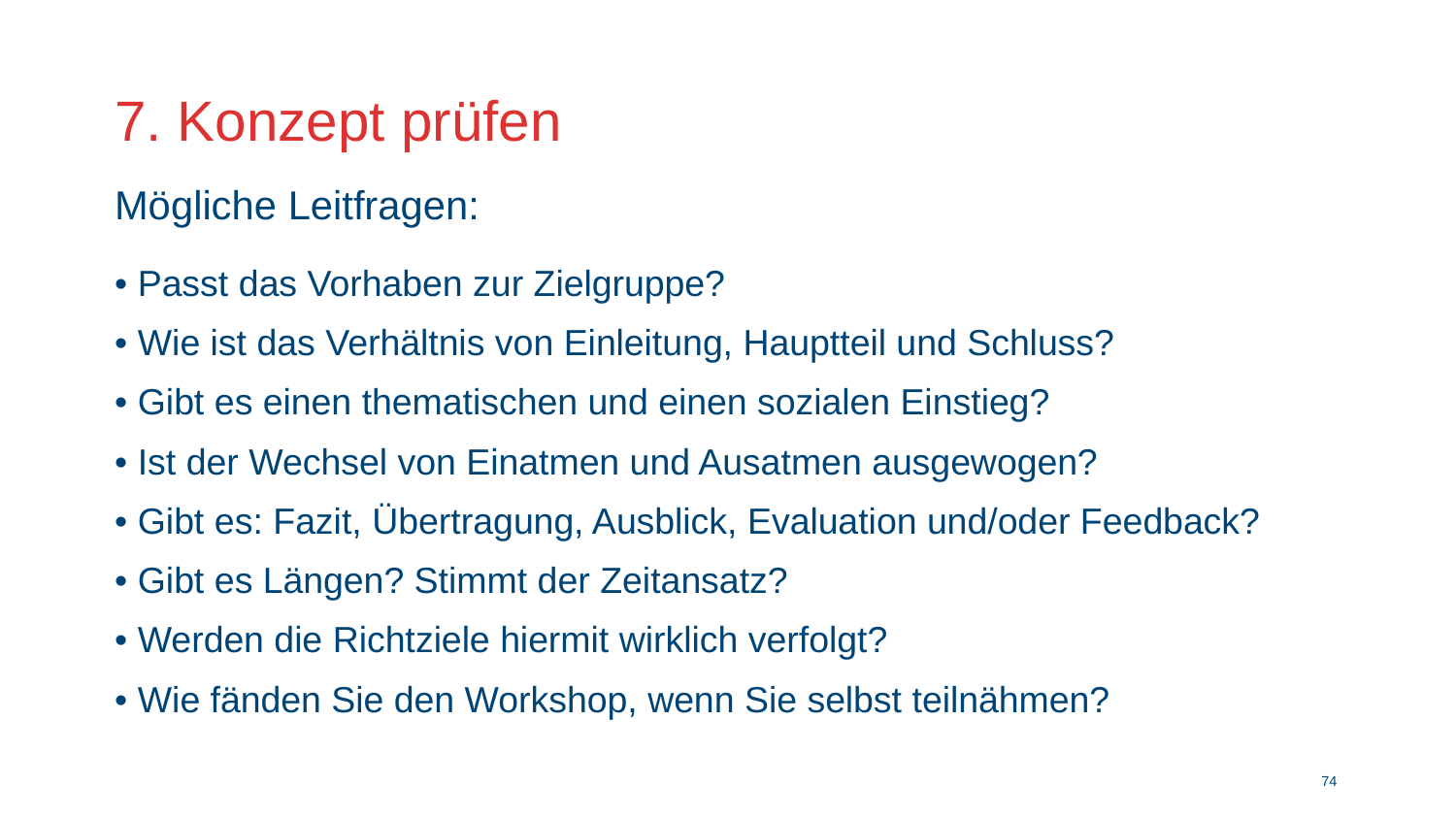

# 7. Konzept prüfen
Mögliche Leitfragen:
• Passt das Vorhaben zur Zielgruppe?
• Wie ist das Verhältnis von Einleitung, Hauptteil und Schluss?
• Gibt es einen thematischen und einen sozialen Einstieg?
• Ist der Wechsel von Einatmen und Ausatmen ausgewogen?
• Gibt es: Fazit, Übertragung, Ausblick, Evaluation und/oder Feedback?
• Gibt es Längen? Stimmt der Zeitansatz?
• Werden die Richtziele hiermit wirklich verfolgt?
• Wie fänden Sie den Workshop, wenn Sie selbst teilnähmen?
74